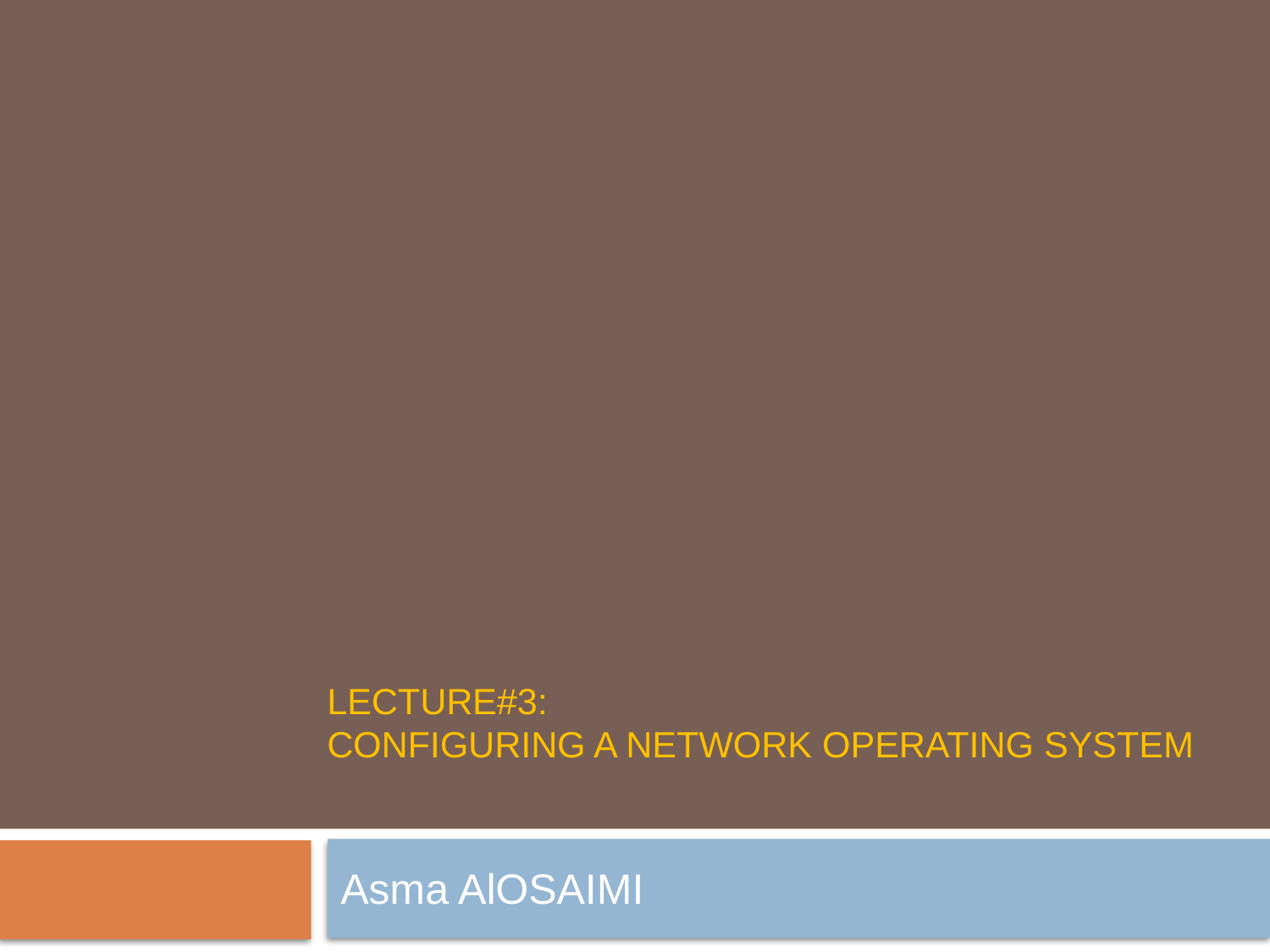

# Lecture#3: Configuring a Network Operating System
Asma AlOSAIMI